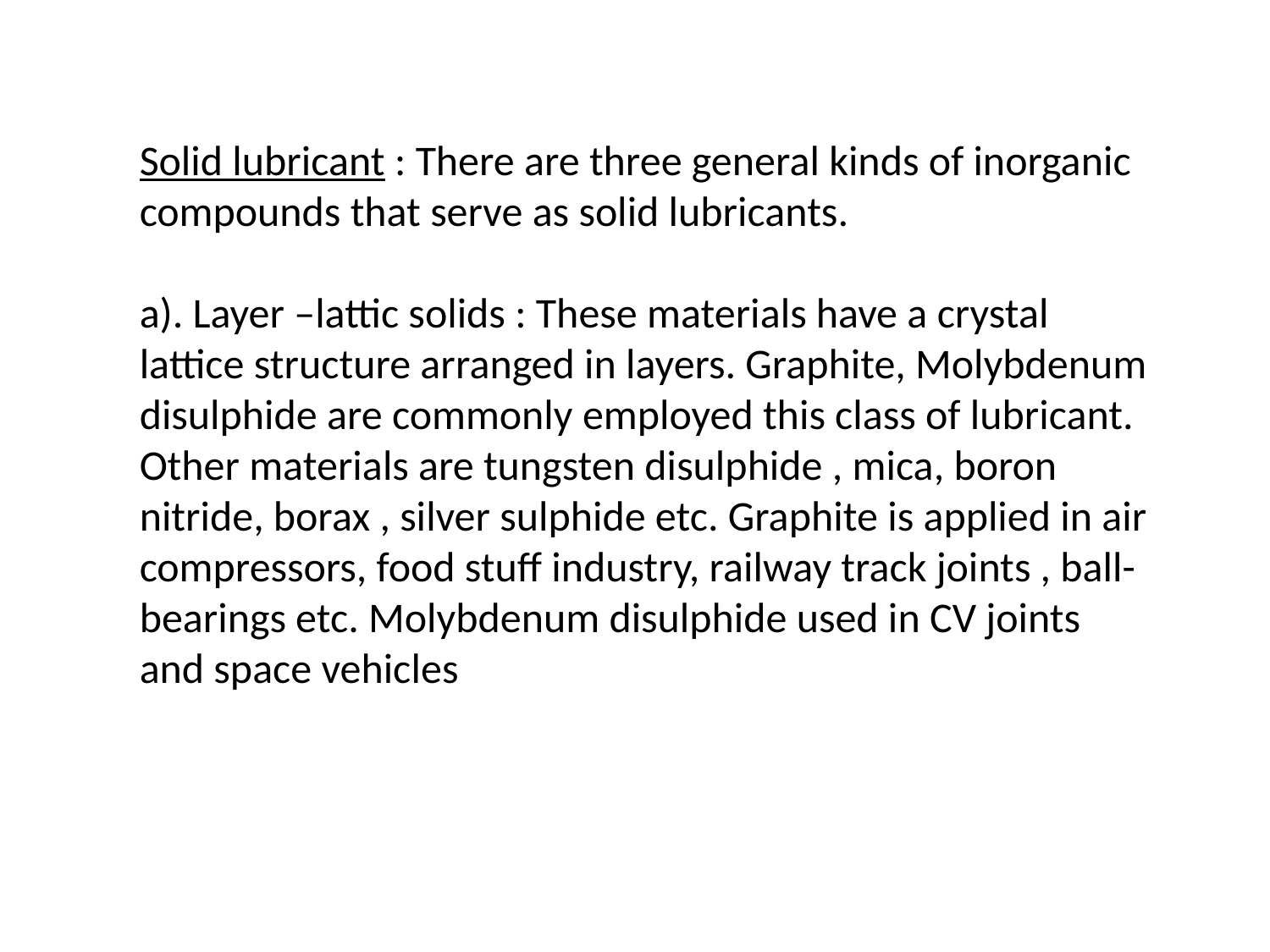

Solid lubricant : There are three general kinds of inorganic compounds that serve as solid lubricants.
a). Layer –lattic solids : These materials have a crystal lattice structure arranged in layers. Graphite, Molybdenum disulphide are commonly employed this class of lubricant. Other materials are tungsten disulphide , mica, boron nitride, borax , silver sulphide etc. Graphite is applied in air compressors, food stuff industry, railway track joints , ball-bearings etc. Molybdenum disulphide used in CV joints and space vehicles